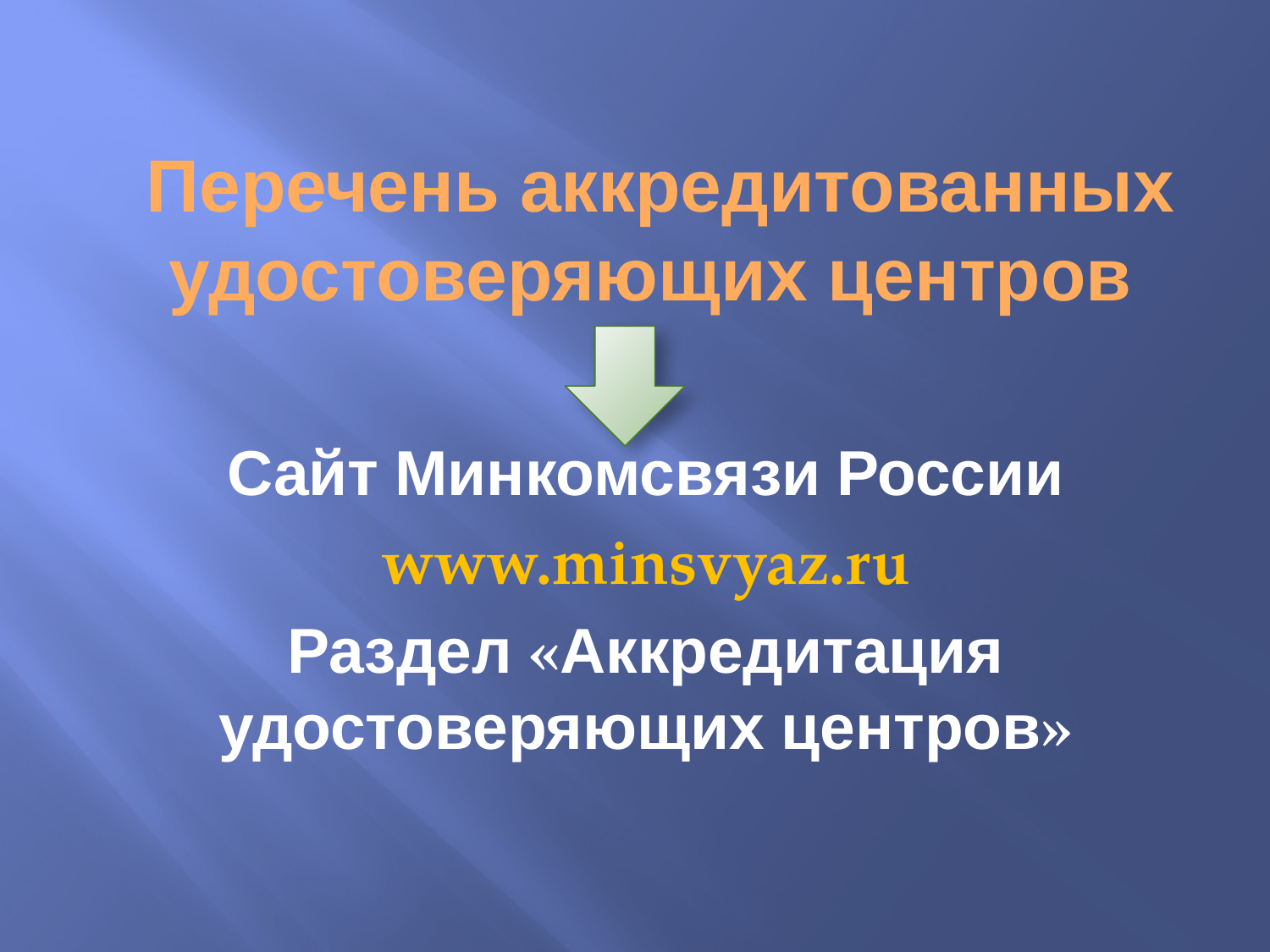

# Перечень аккредитованных удостоверяющих центров

Сайт Минкомсвязи России
www.minsvyaz.ru
Раздел «Аккредитация удостоверяющих центров»